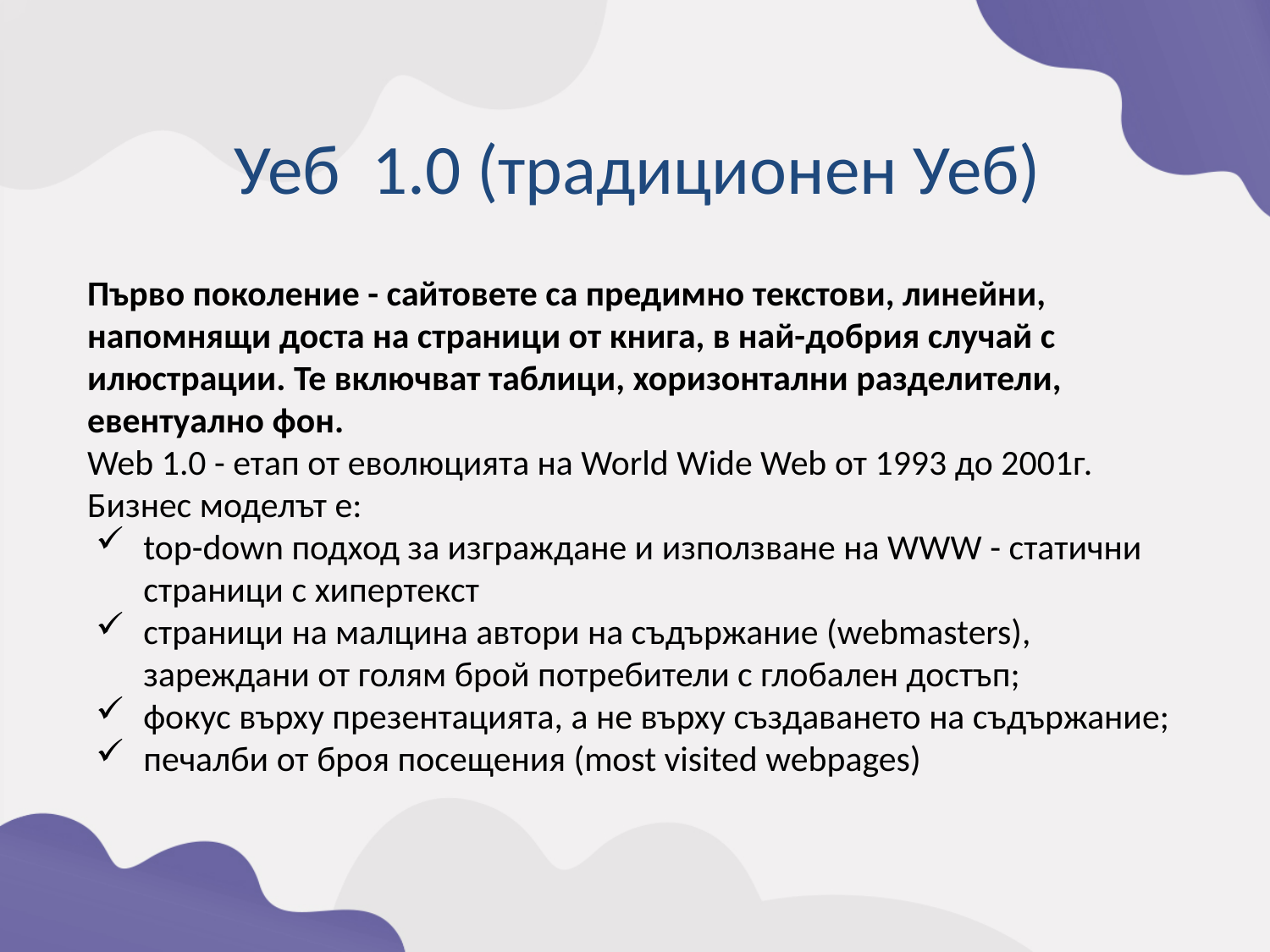

Уеб  1.0 (традиционен Уеб)

Първо поколение - сайтовете са предимно текстови, линейни, напомнящи доста на страници от книга, в най-добрия случай с илюстрации. Те включват таблици, хоризонтални разделители, евентуално фон.
Web 1.0 - етап от еволюцията на World Wide Web от 1993 до 2001г. Бизнес моделът е:
top-down подход за изграждане и използване на WWW - статични страници с хипертекст
страници на малцина автори на съдържание (webmasters), зареждани от голям брой потребители с глобален достъп;
фокус върху презентацията, а не върху създаването на съдържание;
печалби от броя посещения (most visited webpages)